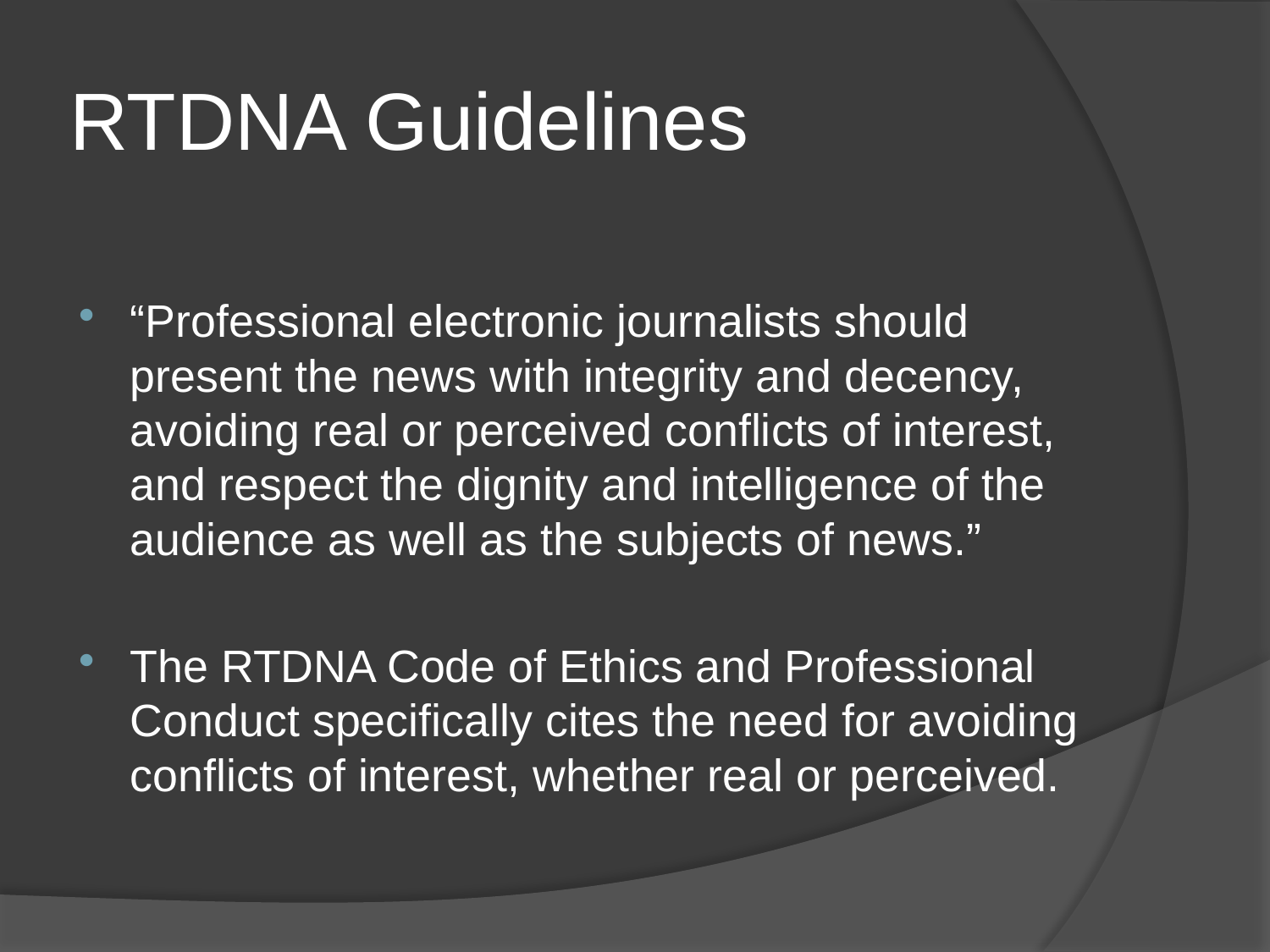

# RTDNA Guidelines

“Professional electronic journalists should present the news with integrity and decency, avoiding real or perceived conflicts of interest, and respect the dignity and intelligence of the audience as well as the subjects of news.”

The RTDNA Code of Ethics and Professional Conduct specifically cites the need for avoiding conflicts of interest, whether real or perceived.